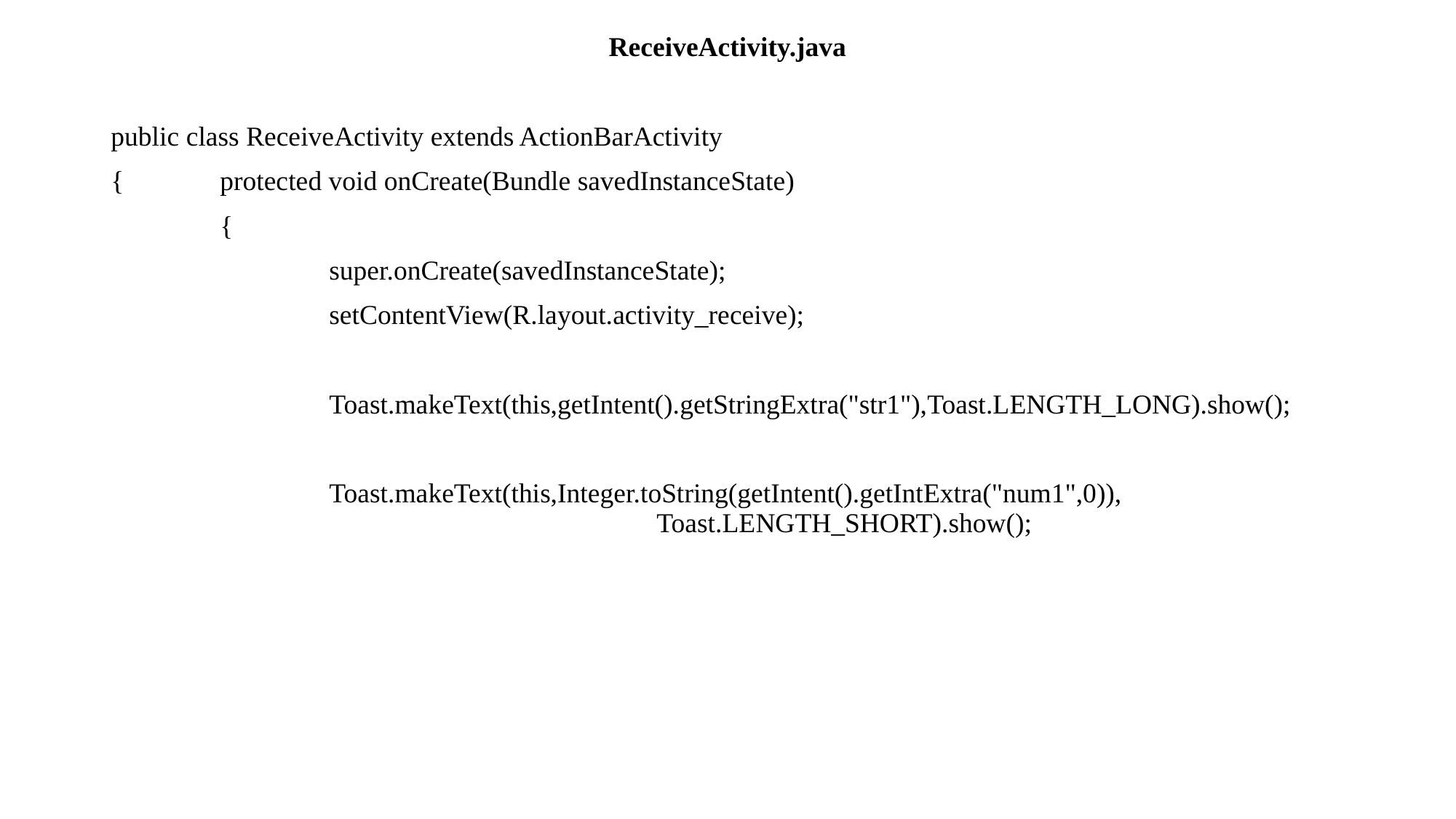

ReceiveActivity.java

public class ReceiveActivity extends ActionBarActivity
{	protected void onCreate(Bundle savedInstanceState)
	{
		super.onCreate(savedInstanceState);
		setContentView(R.layout.activity_receive);

		Toast.makeText(this,getIntent().getStringExtra("str1"),Toast.LENGTH_LONG).show();

		Toast.makeText(this,Integer.toString(getIntent().getIntExtra("num1",0)), 							Toast.LENGTH_SHORT).show();